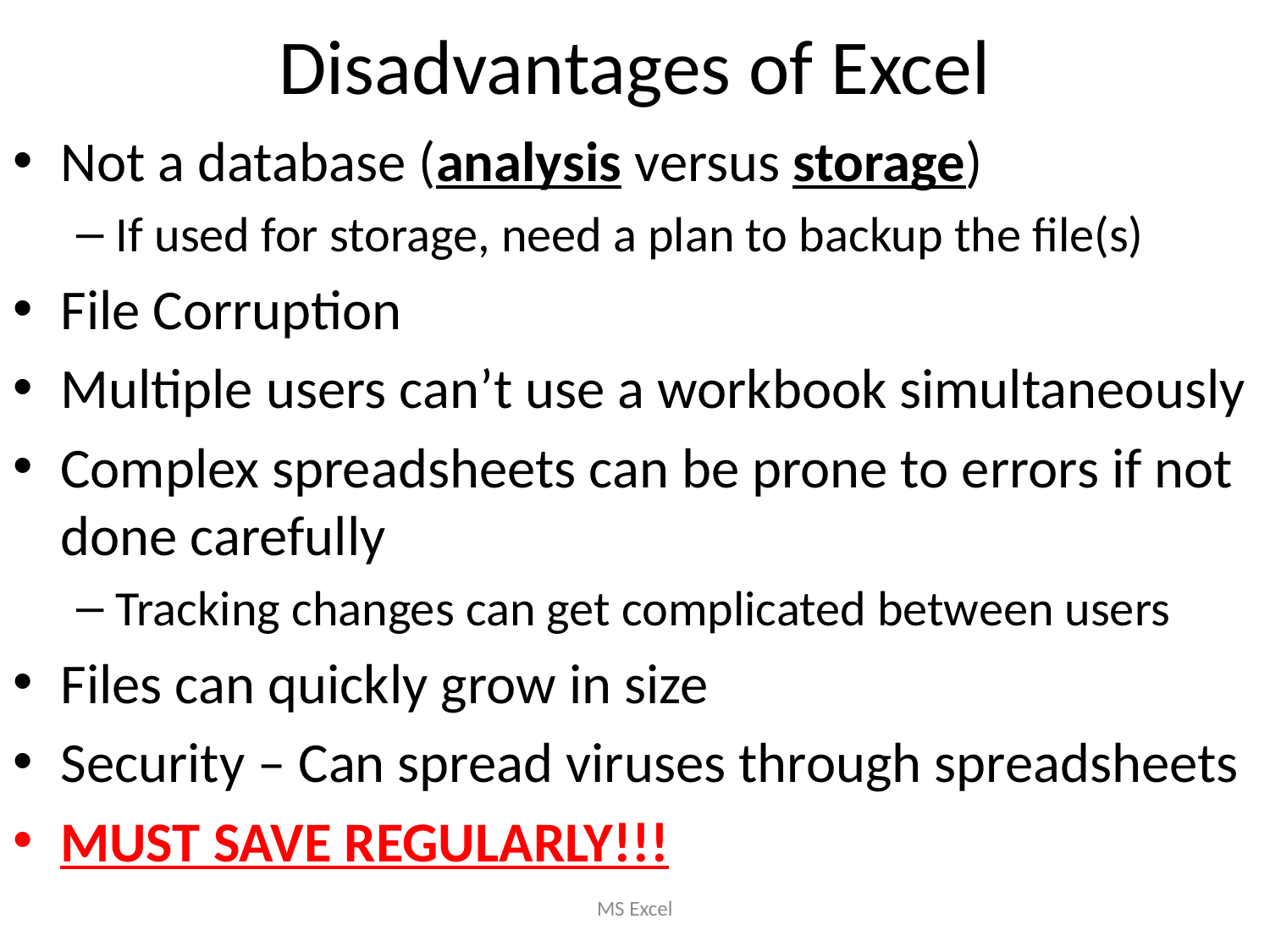

# Disadvantages of Excel
Not a database (analysis versus storage)
If used for storage, need a plan to backup the file(s)
File Corruption
Multiple users can’t use a workbook simultaneously
Complex spreadsheets can be prone to errors if not done carefully
Tracking changes can get complicated between users
Files can quickly grow in size
Security – Can spread viruses through spreadsheets
MUST SAVE REGULARLY!!!

MS Excel